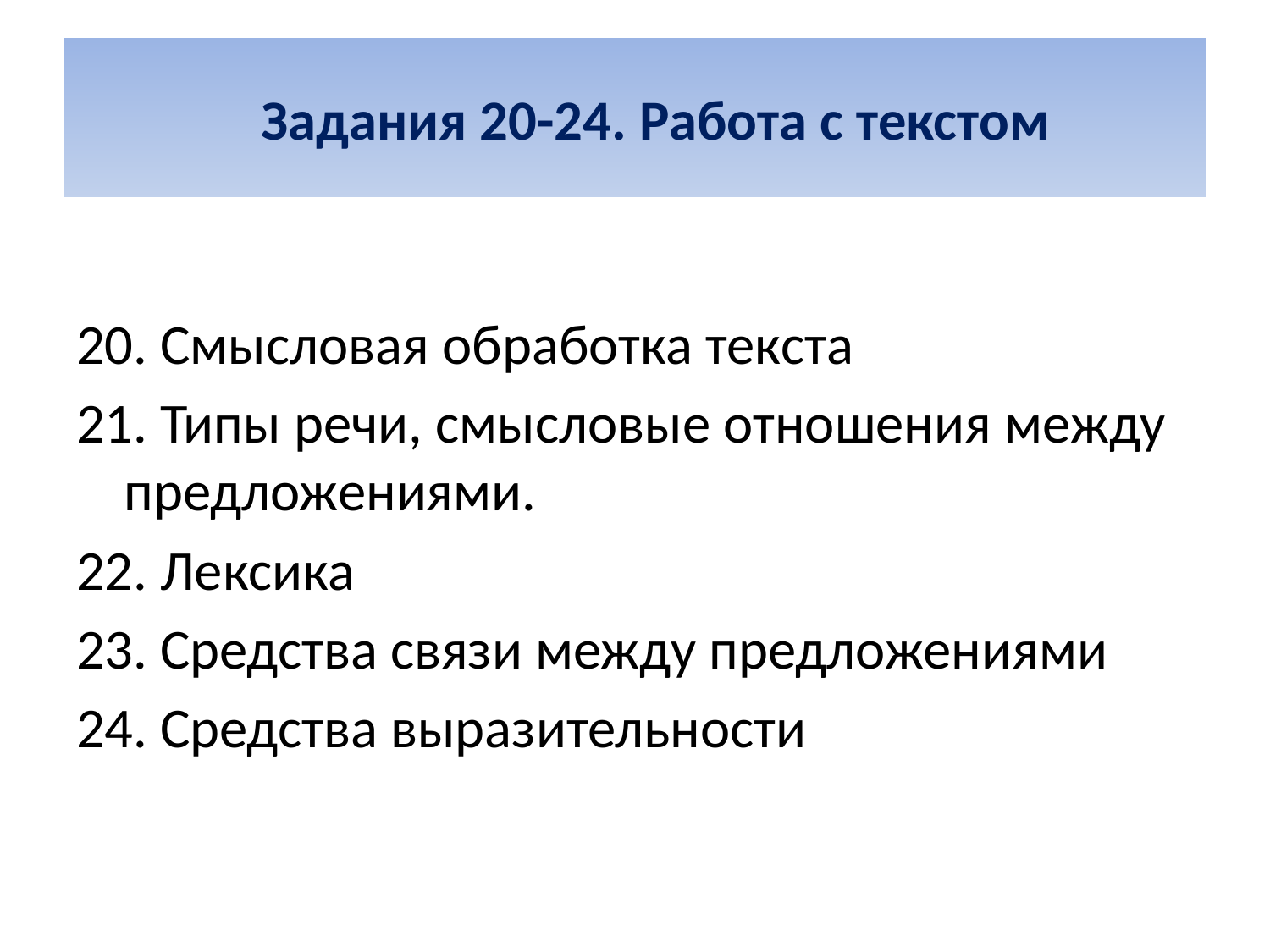

# Задания 20-24. Работа с текстом

20. Смысловая обработка текста
21. Типы речи, смысловые отношения между предложениями.
22. Лексика
23. Средства связи между предложениями
24. Средства выразительности